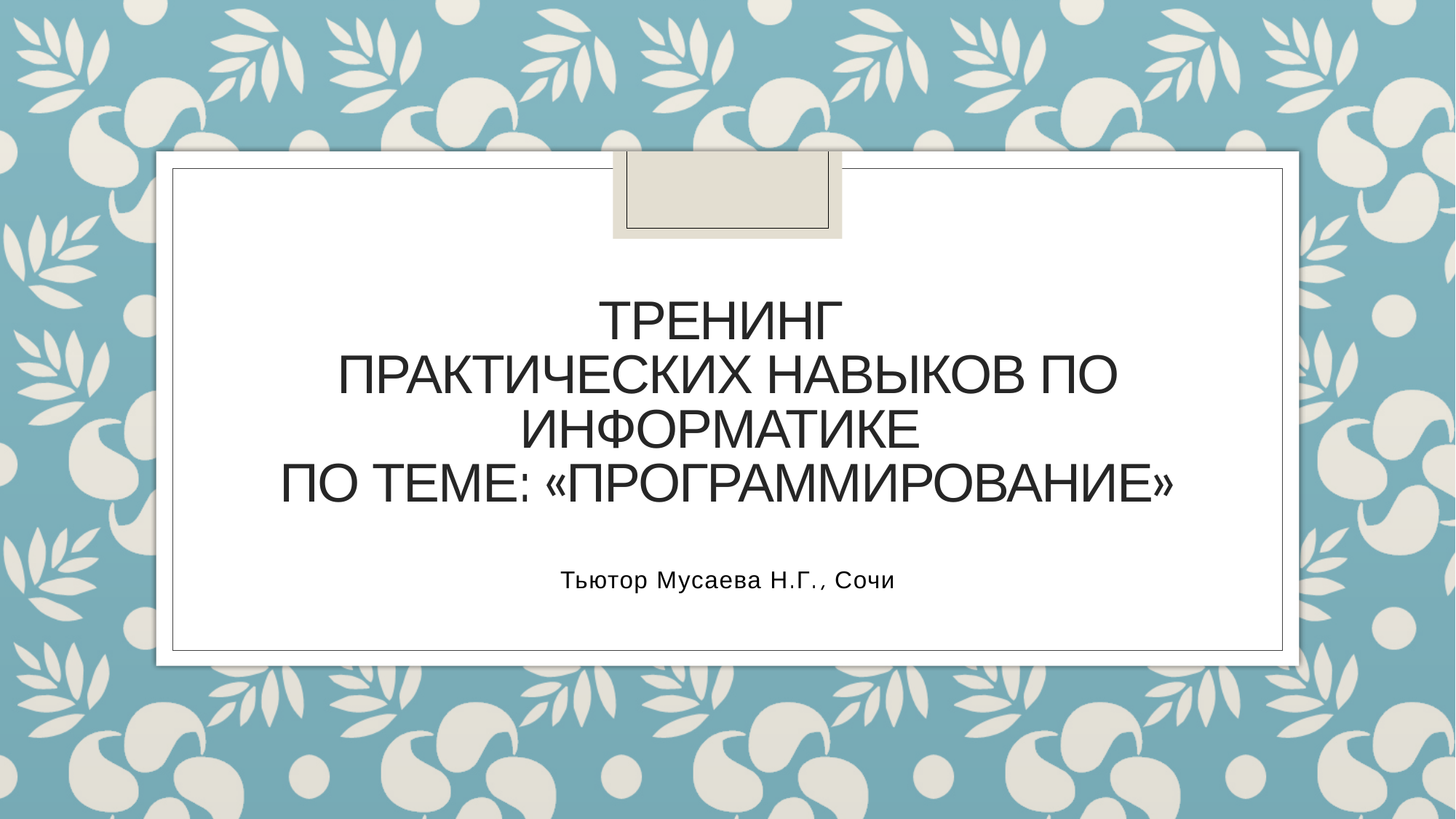

# Тренинг практических навыков по информатике по теме: «Программирование»
Тьютор Мусаева Н.Г., Сочи